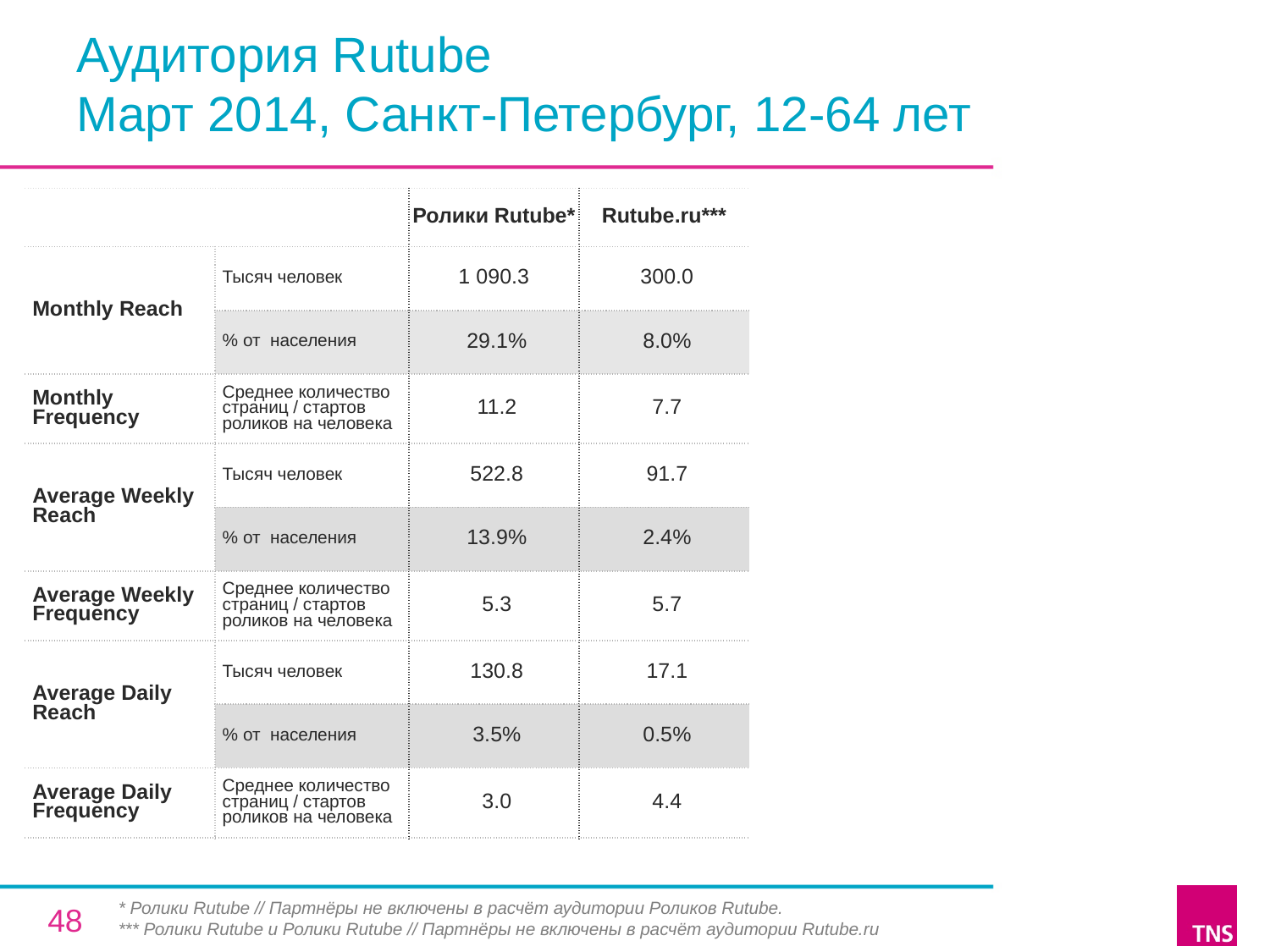

# Аудитория Rutube Март 2014, Санкт-Петербург, 12-64 лет
|  |  | Ролики Rutube\* | Rutube.ru\*\*\* |
| --- | --- | --- | --- |
| Monthly Reach | Тысяч человек | 1 090.3 | 300.0 |
|  | % от населения | 29.1% | 8.0% |
| Monthly Frequency | Среднее количество страниц / стартов роликов на человека | 11.2 | 7.7 |
| Average Weekly Reach | Тысяч человек | 522.8 | 91.7 |
|  | % от населения | 13.9% | 2.4% |
| Average Weekly Frequency | Среднее количество страниц / стартов роликов на человека | 5.3 | 5.7 |
| Average Daily Reach | Тысяч человек | 130.8 | 17.1 |
|  | % от населения | 3.5% | 0.5% |
| Average Daily Frequency | Среднее количество страниц / стартов роликов на человека | 3.0 | 4.4 |
* Ролики Rutube // Партнёры не включены в расчёт аудитории Роликов Rutube.
*** Ролики Rutube и Ролики Rutube // Партнёры не включены в расчёт аудитории Rutube.ru
48